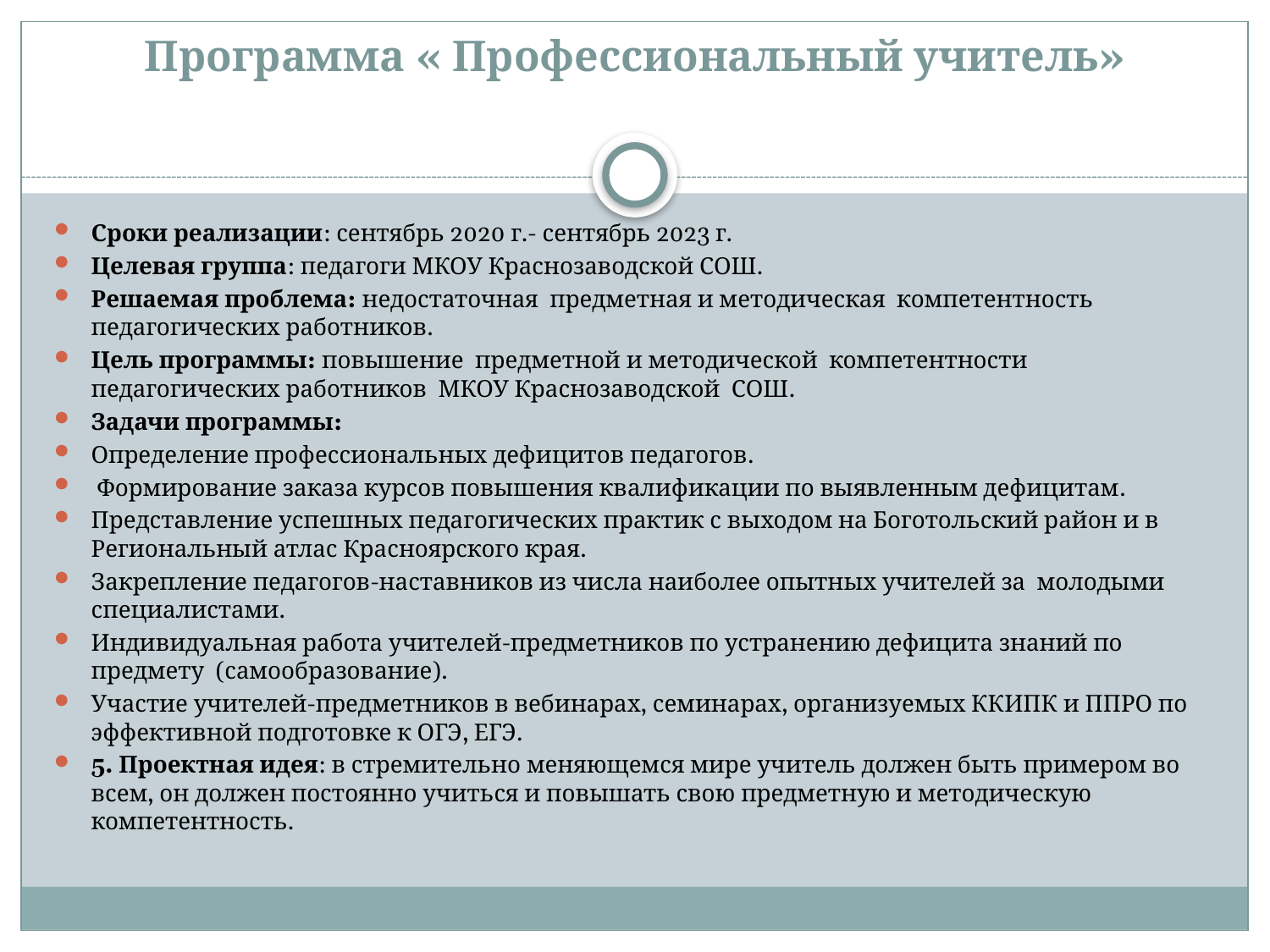

# Программа « Профессиональный учитель»
Сроки реализации: сентябрь 2020 г.- сентябрь 2023 г.
Целевая группа: педагоги МКОУ Краснозаводской СОШ.
Решаемая проблема: недостаточная  предметная и методическая  компетентность педагогических работников.
Цель программы: повышение  предметной и методической  компетентности педагогических работников  МКОУ Краснозаводской  СОШ.
Задачи программы:
Определение профессиональных дефицитов педагогов.
 Формирование заказа курсов повышения квалификации по выявленным дефицитам.
Представление успешных педагогических практик с выходом на Боготольский район и в Региональный атлас Красноярского края.
Закрепление педагогов-наставников из числа наиболее опытных учителей за  молодыми специалистами.
Индивидуальная работа учителей-предметников по устранению дефицита знаний по предмету  (самообразование).
Участие учителей-предметников в вебинарах, семинарах, организуемых ККИПК и ППРО по эффективной подготовке к ОГЭ, ЕГЭ.
5. Проектная идея: в стремительно меняющемся мире учитель должен быть примером во всем, он должен постоянно учиться и повышать свою предметную и методическую компетентность.